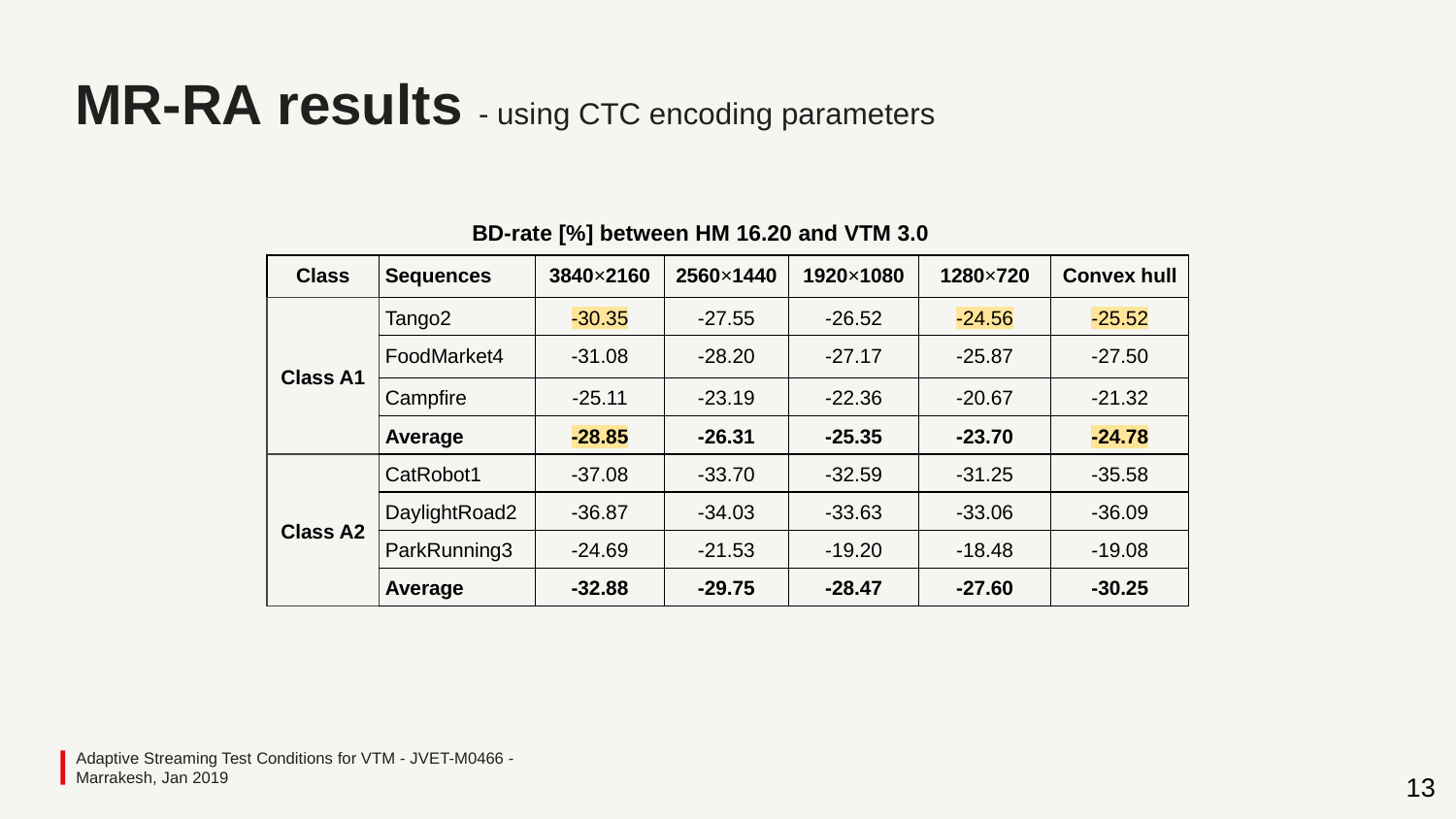

MR-RA results - using CTC encoding parameters
BD-rate [%] between HM 16.20 and VTM 3.0
| Class | Sequences | 3840×2160 | 2560×1440 | 1920×1080 | 1280×720 | Convex hull |
| --- | --- | --- | --- | --- | --- | --- |
| Class A1 | Tango2 | -30.35 | -27.55 | -26.52 | -24.56 | -25.52 |
|  | FoodMarket4 | -31.08 | -28.20 | -27.17 | -25.87 | -27.50 |
|  | Campfire | -25.11 | -23.19 | -22.36 | -20.67 | -21.32 |
|  | Average | -28.85 | -26.31 | -25.35 | -23.70 | -24.78 |
| Class A2 | CatRobot1 | -37.08 | -33.70 | -32.59 | -31.25 | -35.58 |
|  | DaylightRoad2 | -36.87 | -34.03 | -33.63 | -33.06 | -36.09 |
|  | ParkRunning3 | -24.69 | -21.53 | -19.20 | -18.48 | -19.08 |
|  | Average | -32.88 | -29.75 | -28.47 | -27.60 | -30.25 |

Adaptive Streaming Test Conditions for VTM - JVET-M0466 - Marrakesh, Jan 2019
13